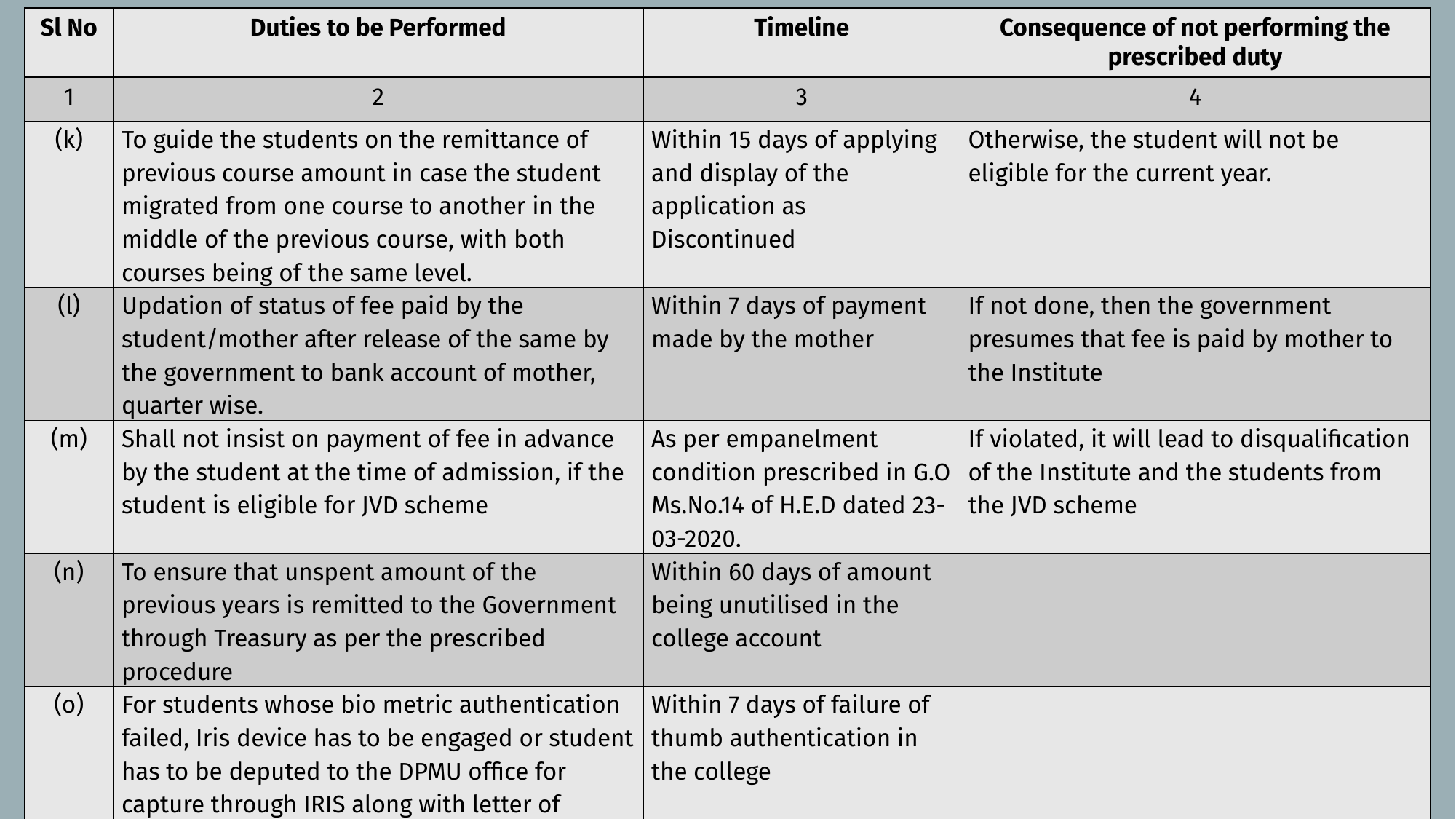

| Sl No | Duties to be Performed | Timeline | Consequence of not performing the prescribed duty |
| --- | --- | --- | --- |
| 1 | 2 | 3 | 4 |
| (k) | To guide the students on the remittance of previous course amount in case the student migrated from one course to another in the middle of the previous course, with both courses being of the same level. | Within 15 days of applying and display of the application as Discontinued | Otherwise, the student will not be eligible for the current year. |
| (l) | Updation of status of fee paid by the student/mother after release of the same by the government to bank account of mother, quarter wise. | Within 7 days of payment made by the mother | If not done, then the government presumes that fee is paid by mother to the Institute |
| (m) | Shall not insist on payment of fee in advance by the student at the time of admission, if the student is eligible for JVD scheme | As per empanelment condition prescribed in G.O Ms.No.14 of H.E.D dated 23-03-2020. | If violated, it will lead to disqualification of the Institute and the students from the JVD scheme |
| (n) | To ensure that unspent amount of the previous years is remitted to the Government through Treasury as per the prescribed procedure | Within 60 days of amount being unutilised in the college account |  |
| (o) | For students whose bio metric authentication failed, Iris device has to be engaged or student has to be deputed to the DPMU office for capture through IRIS along with letter of failure of thumb authentication | Within 7 days of failure of thumb authentication in the college |  |